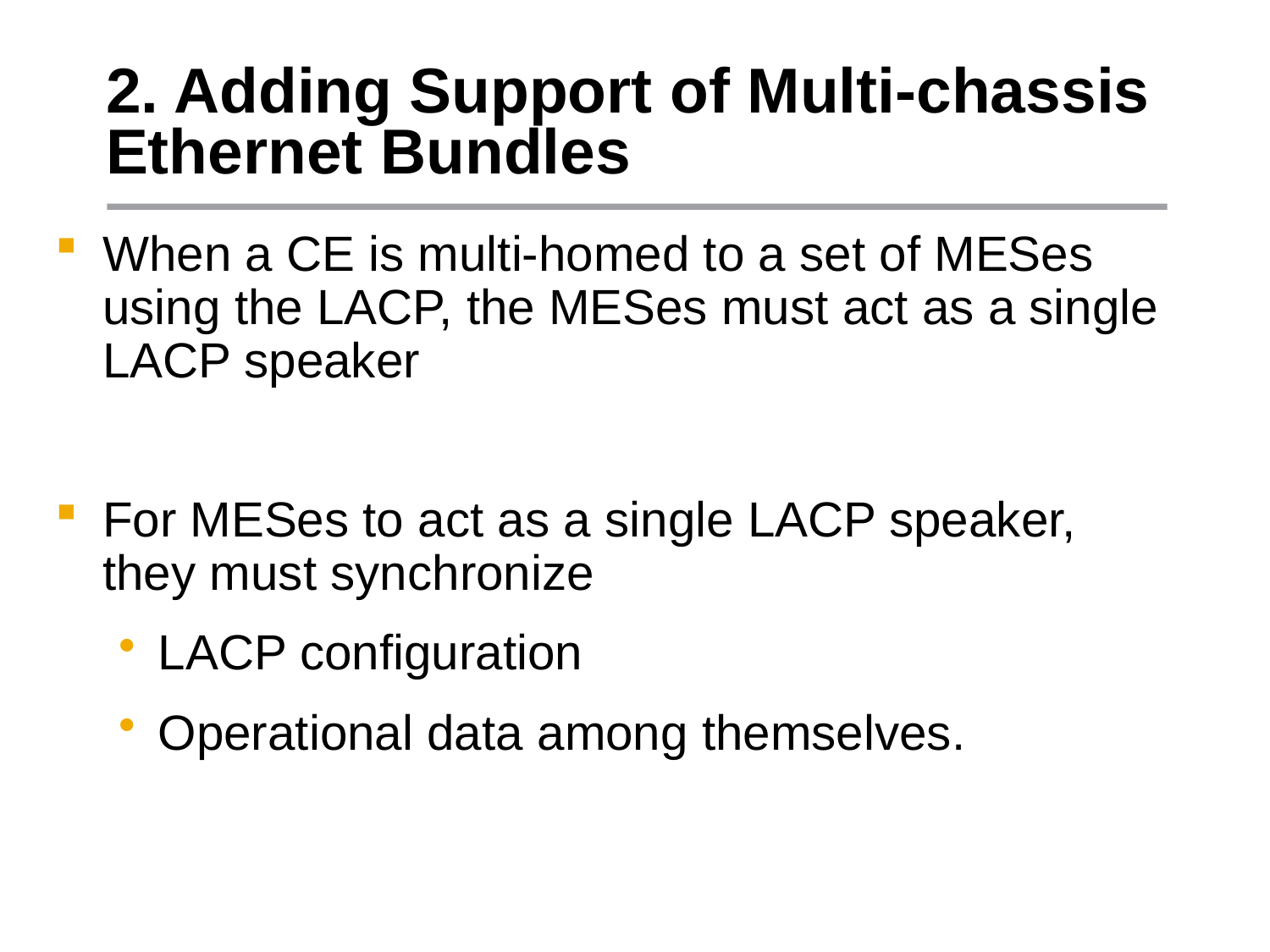

# 2. Adding Support of Multi-chassis Ethernet Bundles
When a CE is multi-homed to a set of MESes using the LACP, the MESes must act as a single LACP speaker

For MESes to act as a single LACP speaker, they must synchronize
LACP configuration
Operational data among themselves.